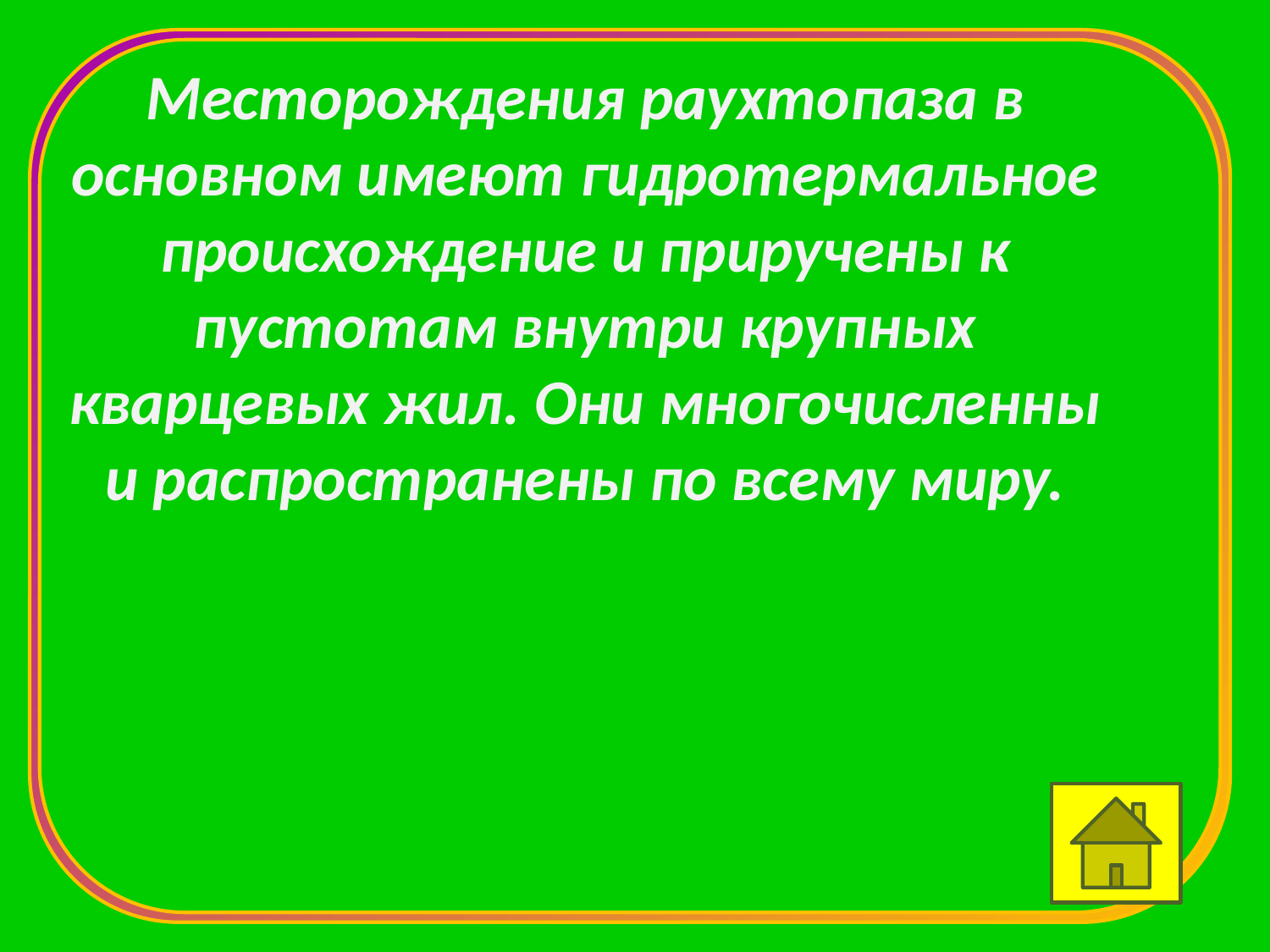

Месторождения раухтопаза в основном имеют гидротермальное происхождение и приручены к пустотам внутри крупных кварцевых жил. Они многочисленны и распространены по всему миру.